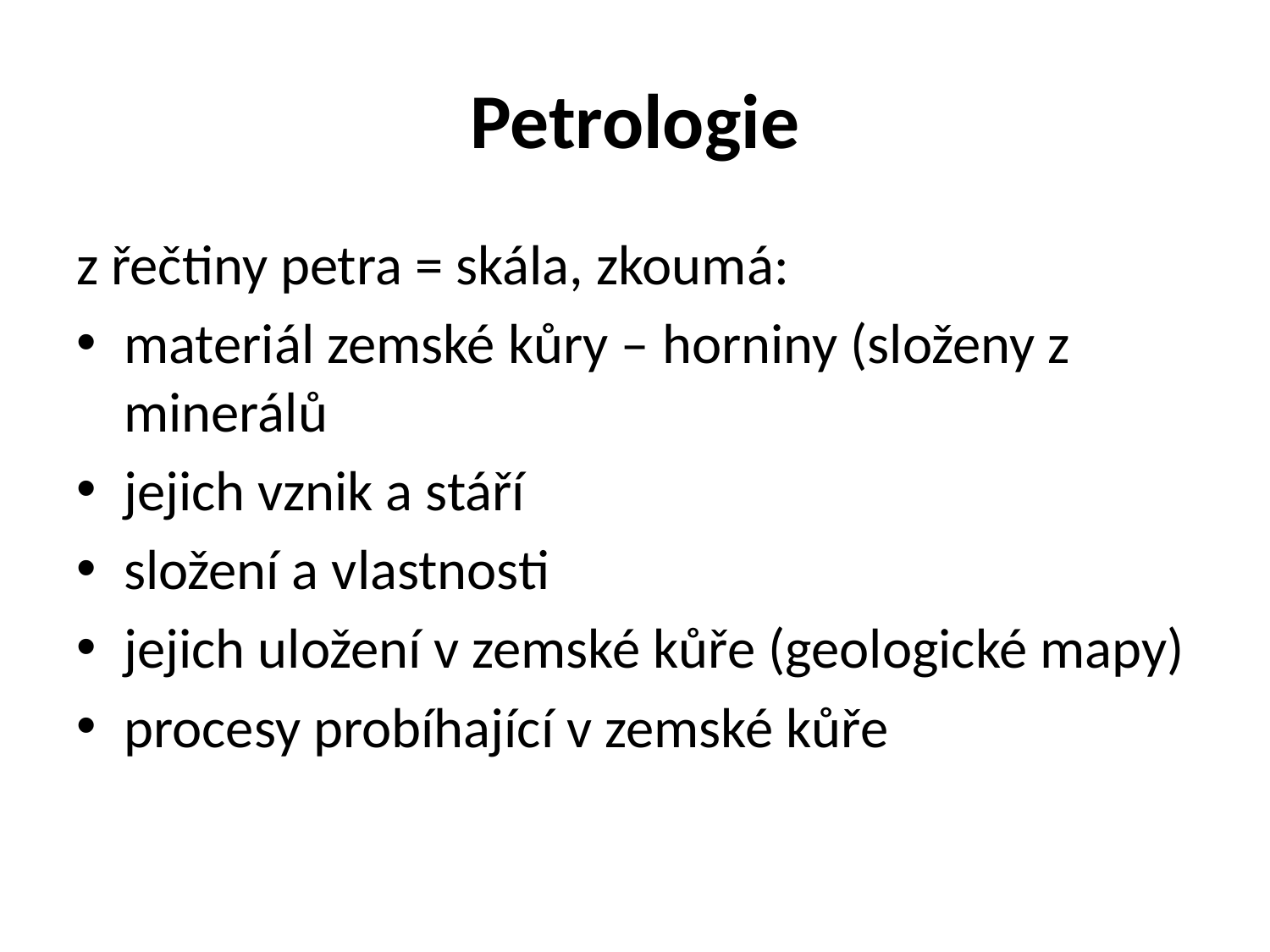

# Petrologie
z řečtiny petra = skála, zkoumá:
materiál zemské kůry – horniny (složeny z minerálů
jejich vznik a stáří
složení a vlastnosti
jejich uložení v zemské kůře (geologické mapy)
procesy probíhající v zemské kůře